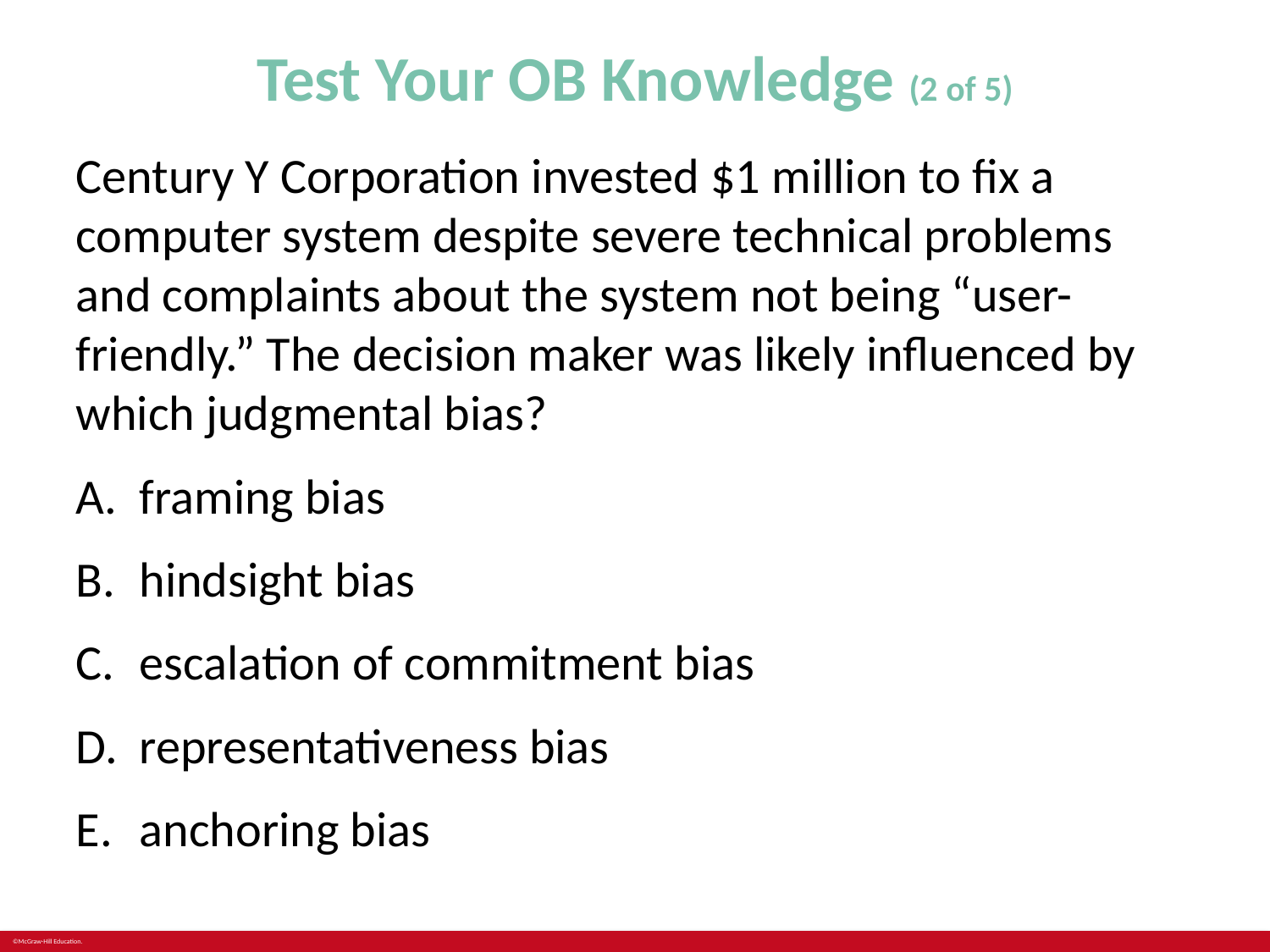

# Test Your OB Knowledge (2 of 5)
Century Y Corporation invested $1 million to fix a computer system despite severe technical problems and complaints about the system not being “user-friendly.” The decision maker was likely influenced by which judgmental bias?
framing bias
hindsight bias
escalation of commitment bias
representativeness bias
anchoring bias